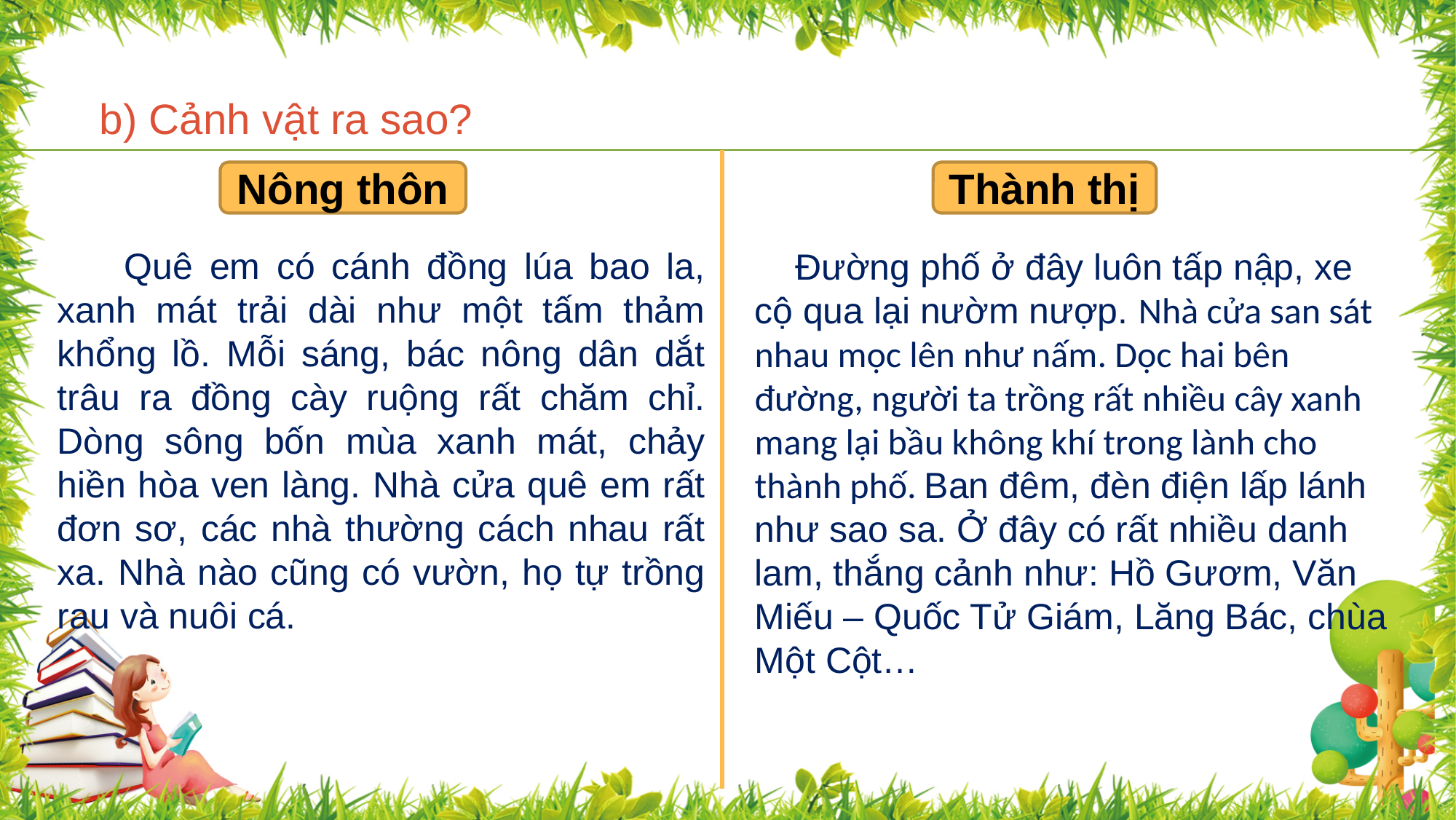

b) Cảnh vật ra sao?
Nông thôn
Thành thị
    Quê em có cánh đồng lúa bao la, xanh mát trải dài như một tấm thảm khổng lồ. Mỗi sáng, bác nông dân dắt trâu ra đồng cày ruộng rất chăm chỉ. Dòng sông bốn mùa xanh mát, chảy hiền hòa ven làng. Nhà cửa quê em rất đơn sơ, các nhà thường cách nhau rất xa. Nhà nào cũng có vườn, họ tự trồng rau và nuôi cá.

    Đường phố ở đây luôn tấp nập, xe cộ qua lại nườm nượp. Nhà cửa san sát nhau mọc lên như nấm. Dọc hai bên đường, người ta trồng rất nhiều cây xanh mang lại bầu không khí trong lành cho thành phố. Ban đêm, đèn điện lấp lánh như sao sa. Ở đây có rất nhiều danh lam, thắng cảnh như: Hồ Gươm, Văn Miếu – Quốc Tử Giám, Lăng Bác, chùa Một Cột…